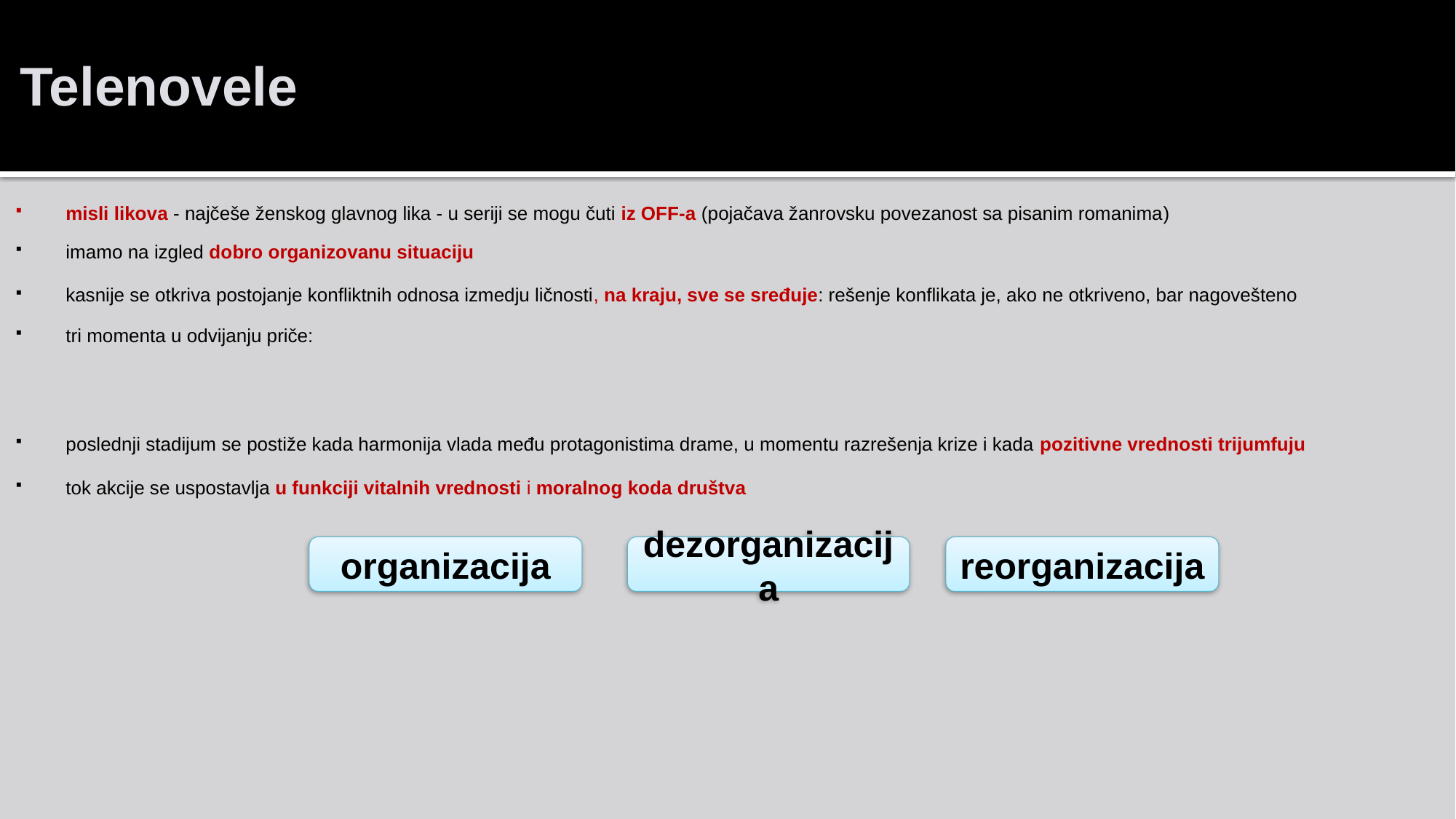

# Telenovele

misli likova - najčeše ženskog glavnog lika - u seriji se mogu čuti iz OFF-a (pojačava žanrovsku povezanost sa pisanim romanima)

imamo na izgled dobro organizovanu situaciju

kasnije se otkriva postojanje konfliktnih odnosa izmedju ličnosti, na kraju, sve se sređuje: rešenje konflikata je, ako ne otkriveno, bar nagovešteno

tri momenta u odvijanju priče:

poslednji stadijum se postiže kada harmonija vlada među protagonistima drame, u momentu razrešenja krize i kada pozitivne vrednosti trijumfuju

tok akcije se uspostavlja u funkciji vitalnih vrednosti i moralnog koda društva

organizacija
dezorganizacija
reorganizacija